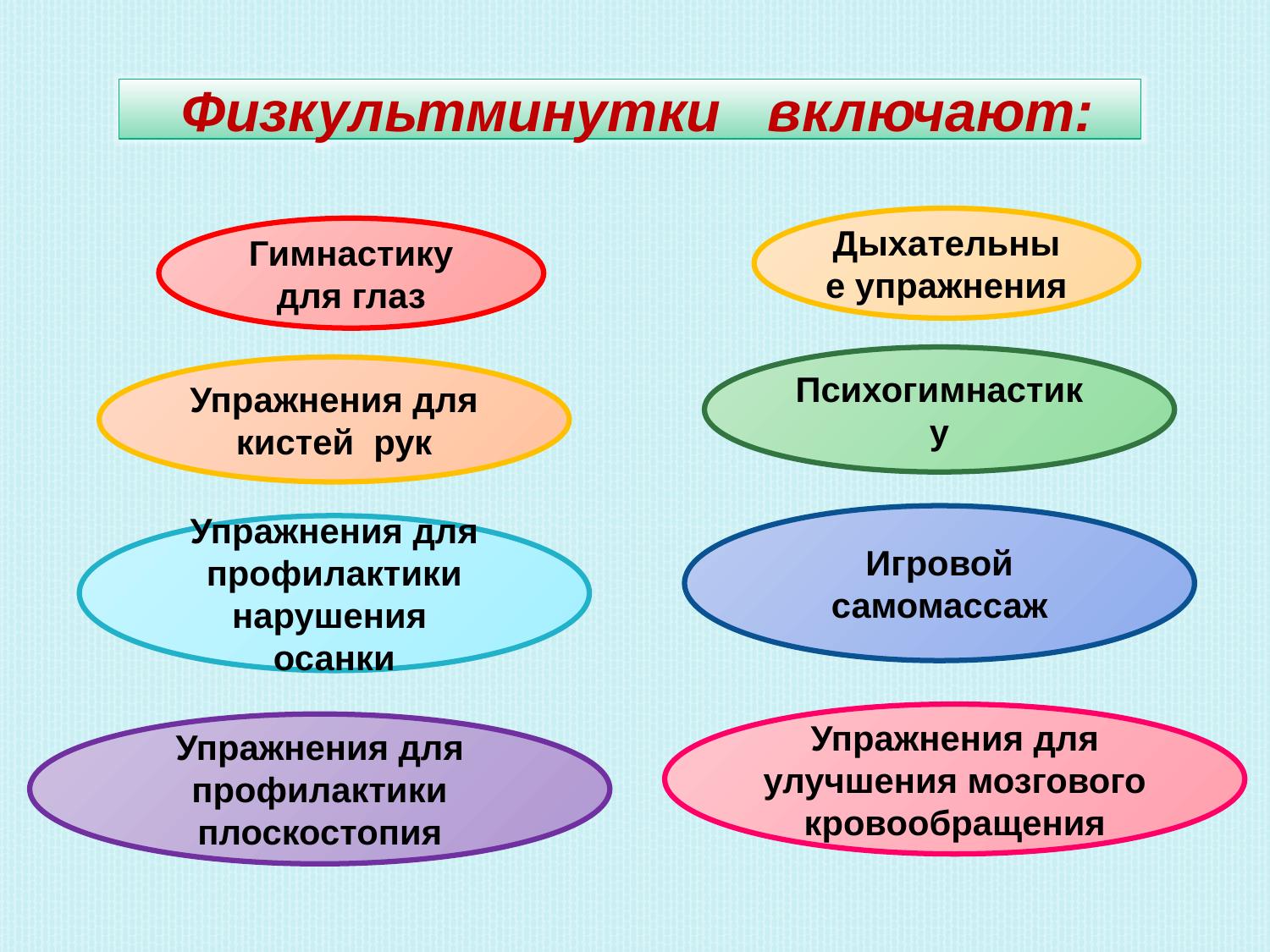

Физкультминутки   включают:
Дыхательные упражнения
Гимнастику для глаз
Психогимнастику
Упражнения для кистей  рук
Игровой самомассаж
Упражнения для профилактики нарушения  осанки
Упражнения для улучшения мозгового кровообращения
Упражнения для профилактики плоскостопия